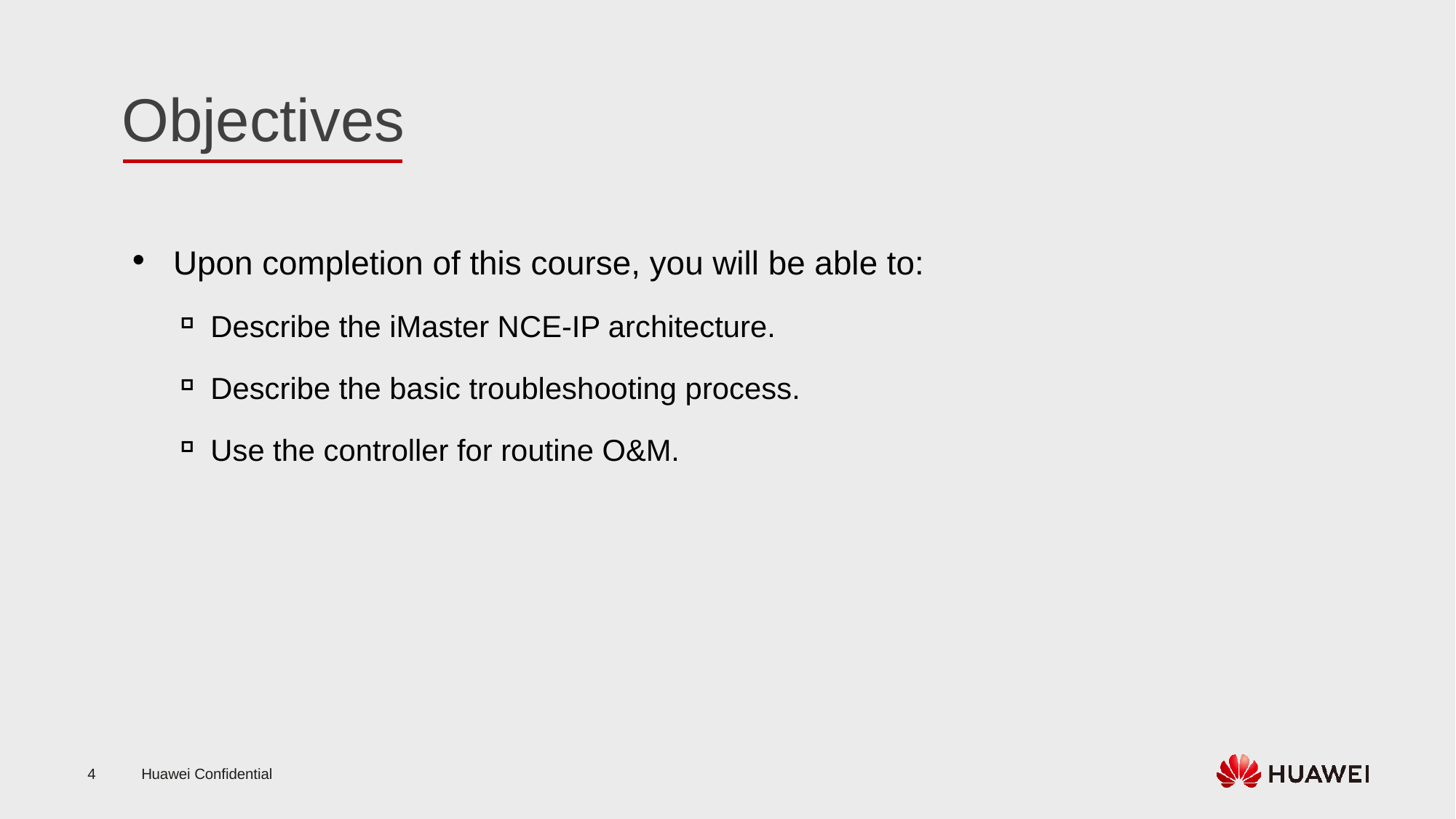

Upon completion of this course, you will be able to:
Describe the iMaster NCE-IP architecture.
Describe the basic troubleshooting process.
Use the controller for routine O&M.